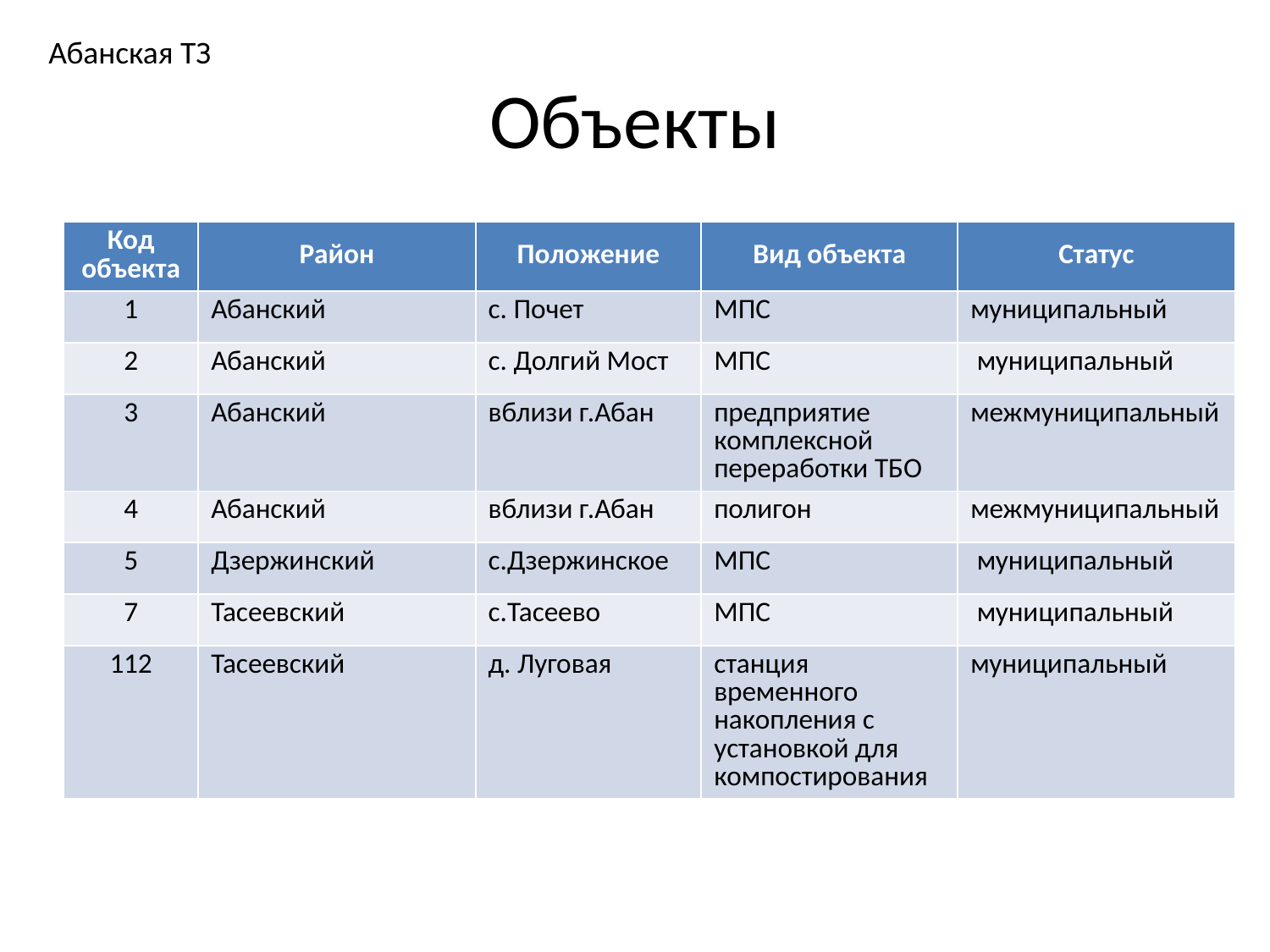

Абанская ТЗ
# Объекты
| Код объекта | Район | Положение | Вид объекта | Статус |
| --- | --- | --- | --- | --- |
| 1 | Абанский | с. Почет | МПС | муниципальный |
| 2 | Абанский | с. Долгий Мост | МПС | муниципальный |
| 3 | Абанский | вблизи г.Абан | предприятие комплексной переработки ТБО | межмуниципальный |
| 4 | Абанский | вблизи г.Абан | полигон | межмуниципальный |
| 5 | Дзержинский | с.Дзержинское | МПС | муниципальный |
| 7 | Тасеевский | с.Тасеево | МПС | муниципальный |
| 112 | Тасеевский | д. Луговая | станция временного накопления с установкой для компостирования | муниципальный |